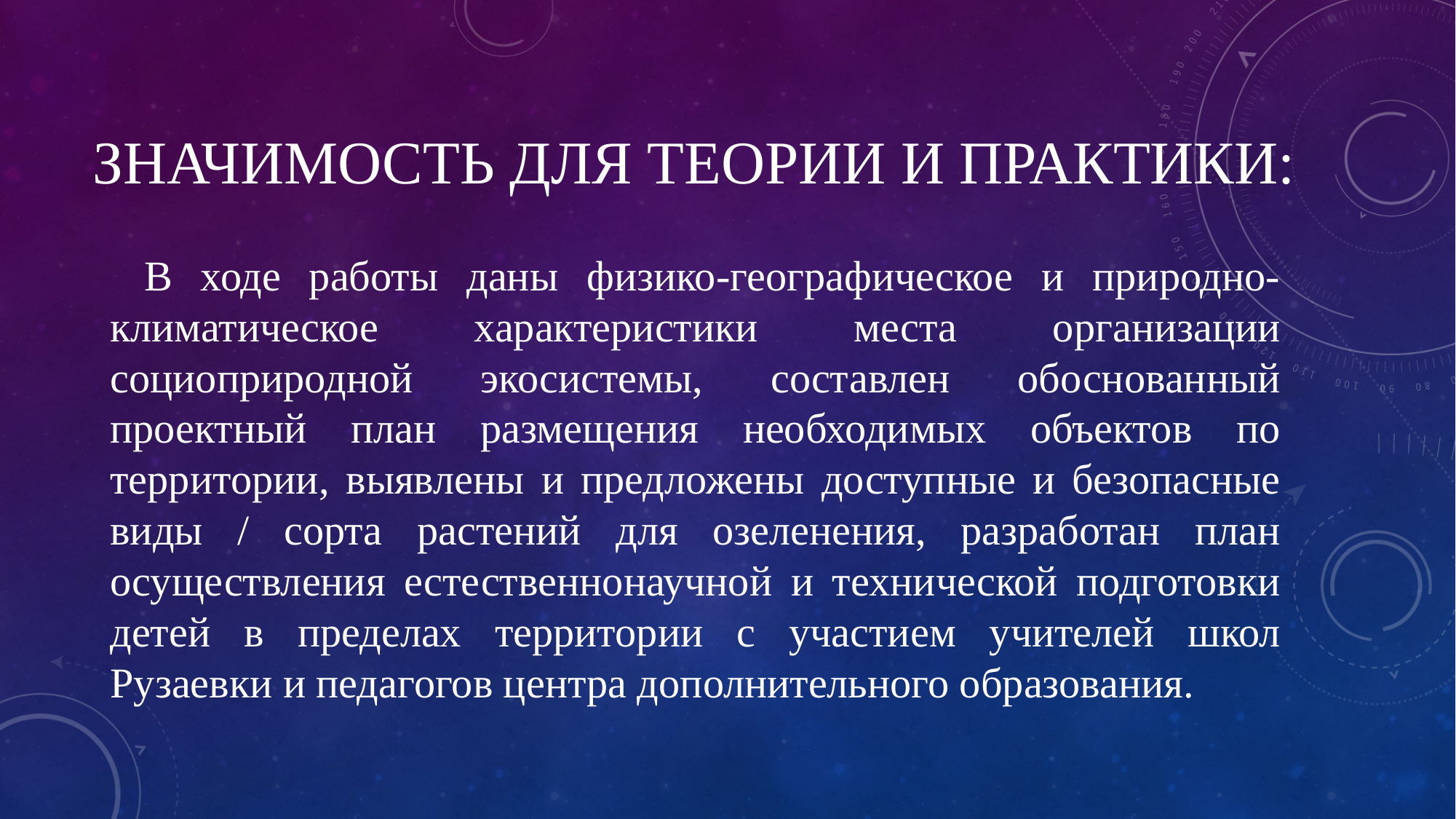

# ЗНАЧИМОСТЬ ДЛЯ ТЕОРИИ И ПРАКТИКИ:
В ходе работы даны физико-географическое и природно-климатическое характеристики места организации социоприродной экосистемы, составлен обоснованный проектный план размещения необходимых объектов по территории, выявлены и предложены доступные и безопасные виды / сорта растений для озеленения, разработан план осуществления естественнонаучной и технической подготовки детей в пределах территории с участием учителей школ Рузаевки и педагогов центра дополнительного образования.